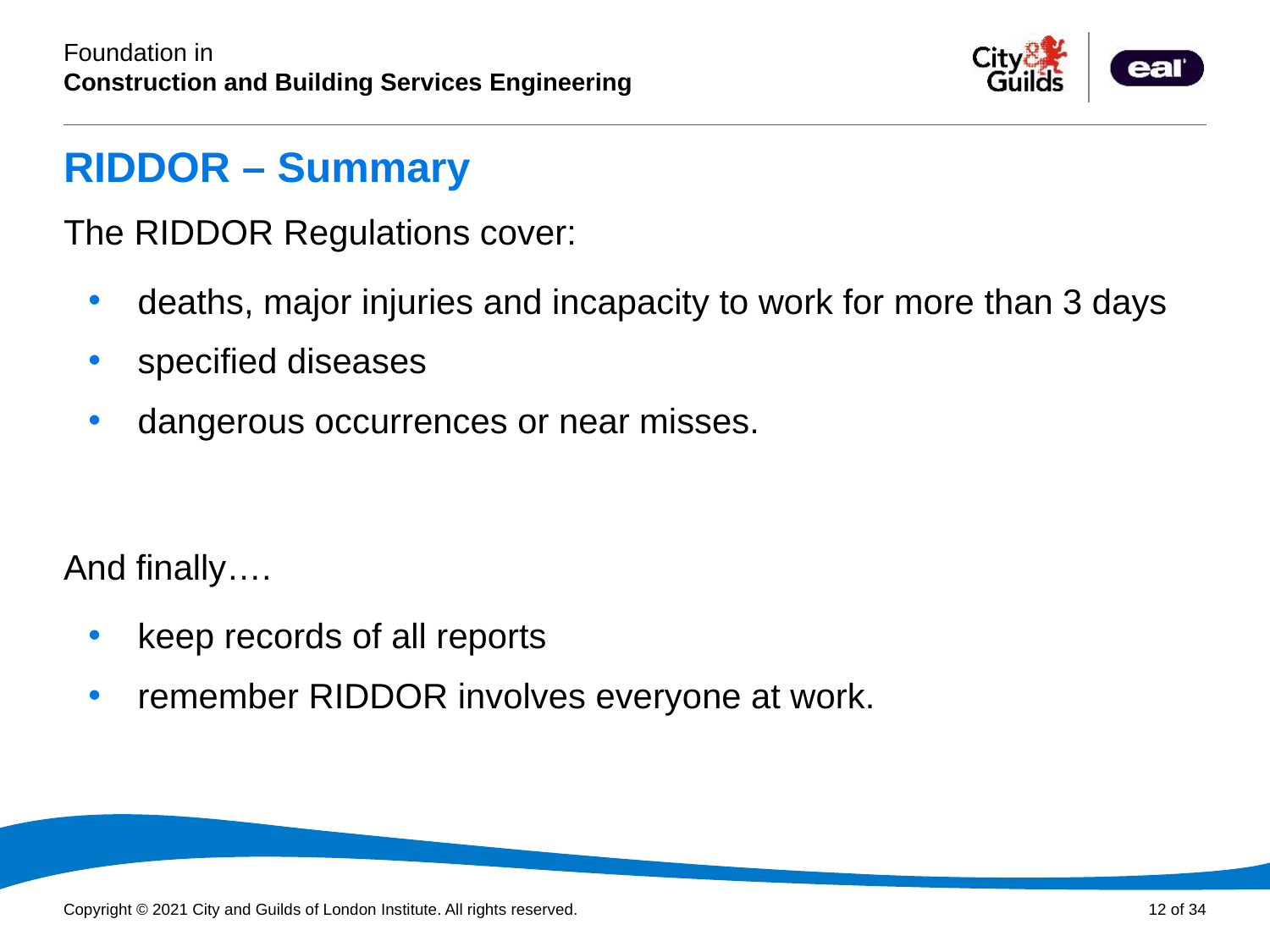

# RIDDOR – Summary
The RIDDOR Regulations cover:
deaths, major injuries and incapacity to work for more than 3 days
specified diseases
dangerous occurrences or near misses.

And finally….
keep records of all reports
remember RIDDOR involves everyone at work.